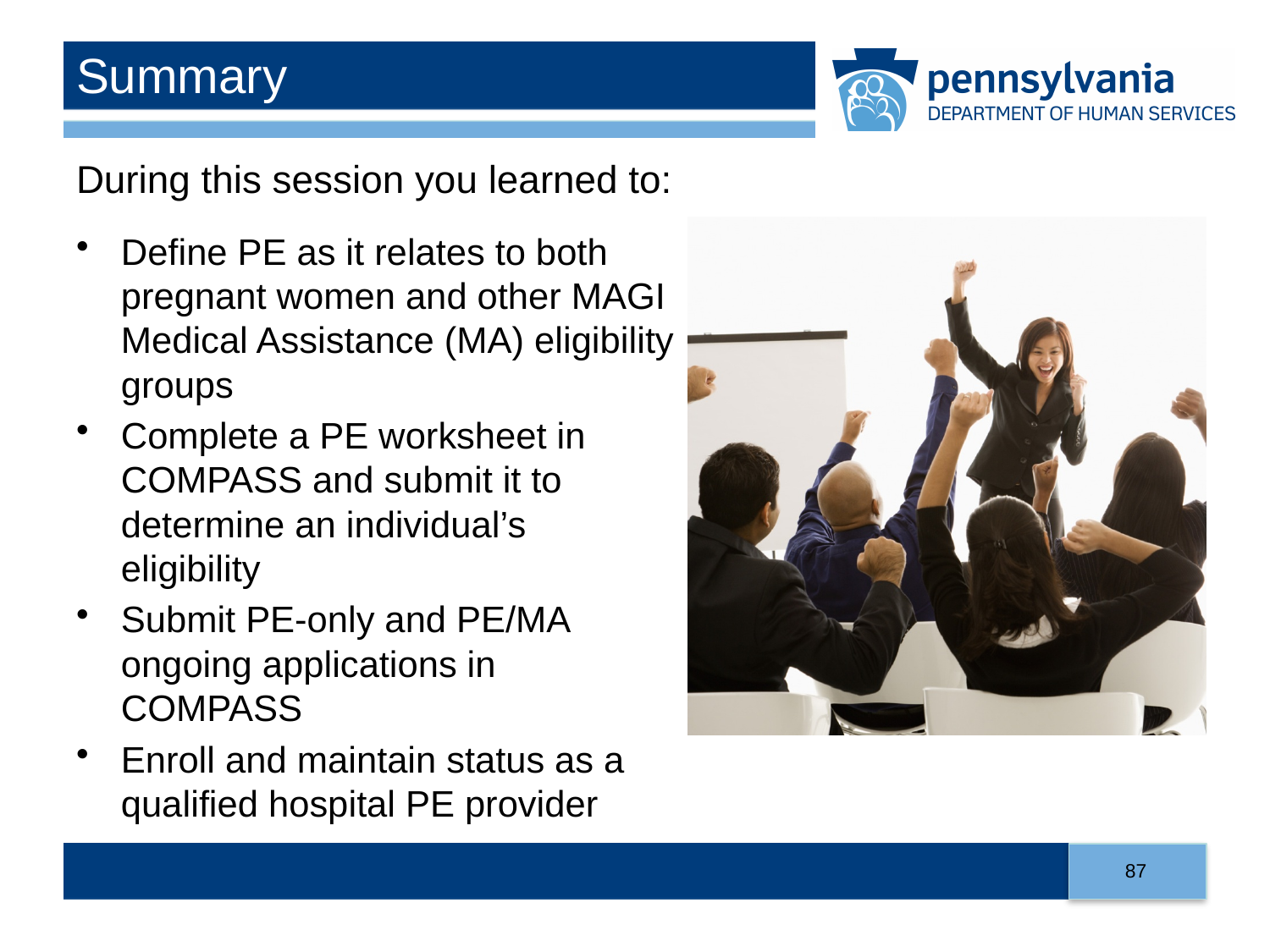

# Summary
During this session you learned to:
Define PE as it relates to both pregnant women and other MAGI Medical Assistance (MA) eligibility groups
Complete a PE worksheet in COMPASS and submit it to determine an individual’s eligibility
Submit PE-only and PE/MA ongoing applications in COMPASS
Enroll and maintain status as a qualified hospital PE provider
87